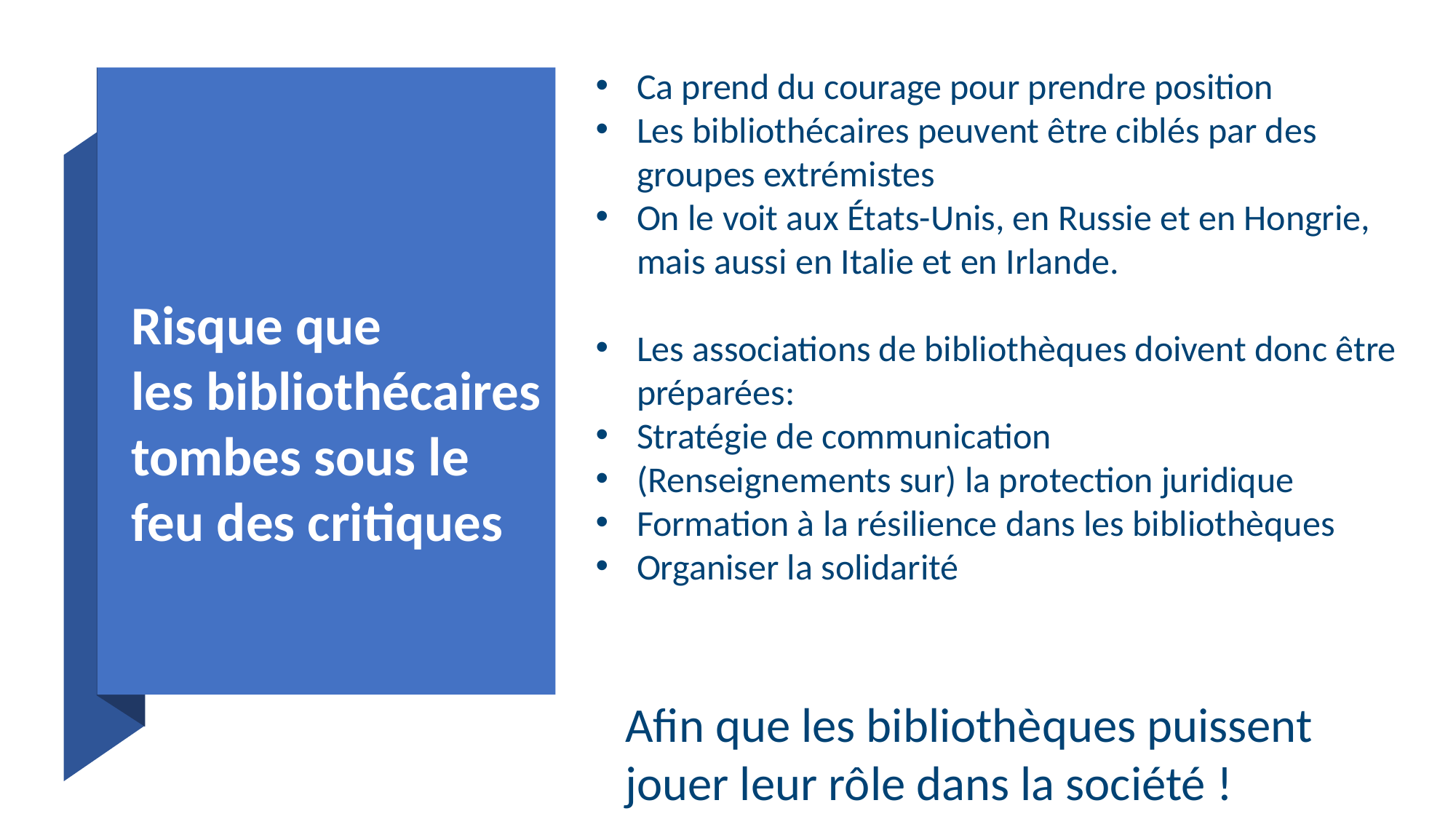

Ca prend du courage pour prendre position
Les bibliothécaires peuvent être ciblés par des groupes extrémistes
On le voit aux États-Unis, en Russie et en Hongrie, mais aussi en Italie et en Irlande.

Les associations de bibliothèques doivent donc être préparées:
Stratégie de communication
(Renseignements sur) la protection juridique
Formation à la résilience dans les bibliothèques
Organiser la solidarité

Risque que
les bibliothécaires
tombes sous le
feu des critiques

Afin que les bibliothèques puissent jouer leur rôle dans la société !